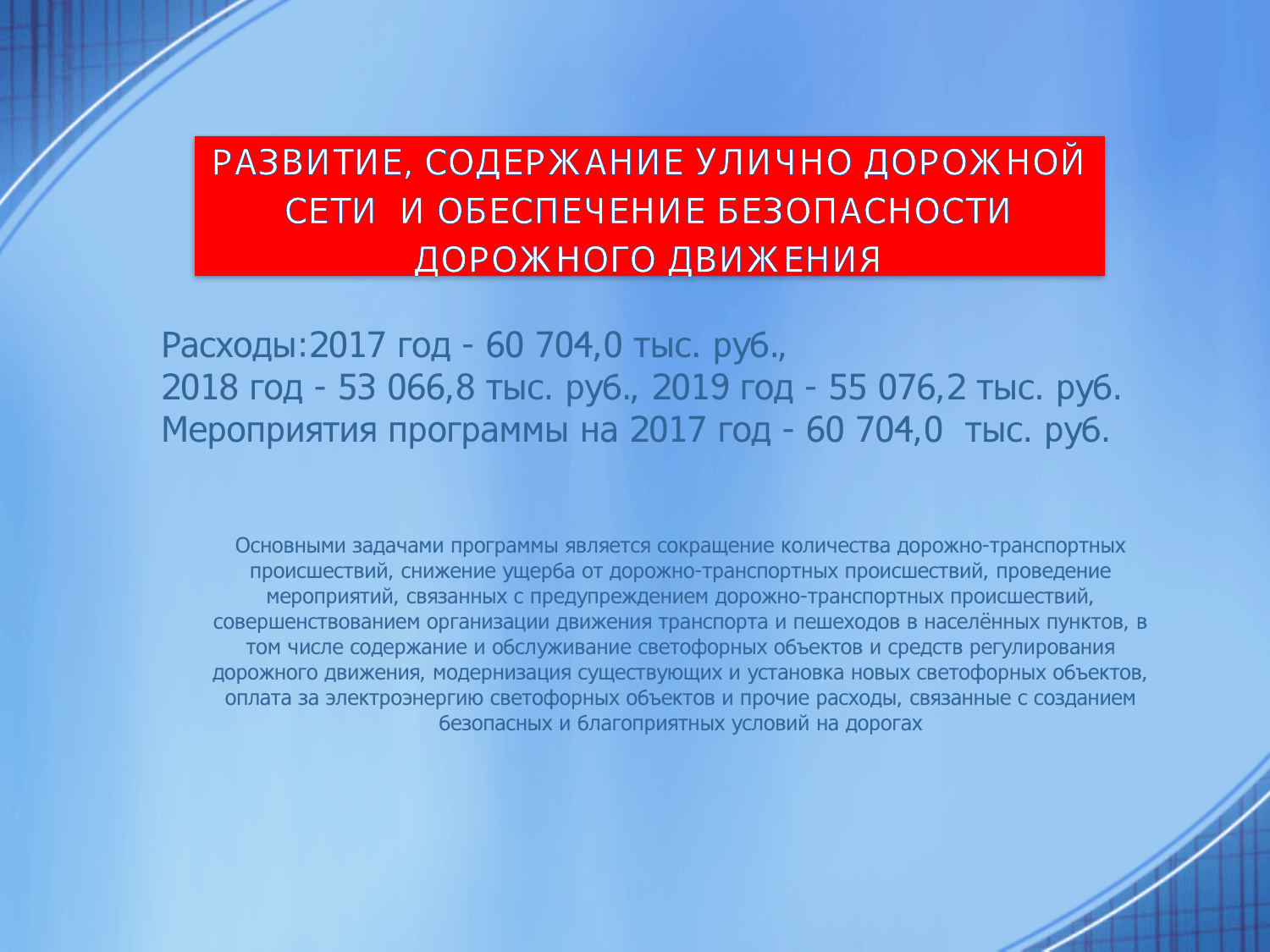

РАЗВИТИЕ, СОДЕРЖАНИЕ УЛИЧНО ДОРОЖНОЙ СЕТИ  И ОБЕСПЕЧЕНИЕ БЕЗОПАСНОСТИ ДОРОЖНОГО ДВИЖЕНИЯ
Расходы:2017 год - 60 704,0 тыс. руб.,
2018 год - 53 066,8 тыс. руб., 2019 год - 55 076,2 тыс. руб.
Мероприятия программы на 2017 год - 60 704,0  тыс. руб.
Основными задачами программы является сокращение количества дорожно-транспортных происшествий, снижение ущерба от дорожно-транспортных происшествий, проведение мероприятий, связанных с предупреждением дорожно-транспортных происшествий, совершенствованием организации движения транспорта и пешеходов в населённых пунктов, в том числе содержание и обслуживание светофорных объектов и средств регулирования дорожного движения, модернизация существующих и установка новых светофорных объектов, оплата за электроэнергию светофорных объектов и прочие расходы, связанные с созданием безопасных и благоприятных условий на дорогах